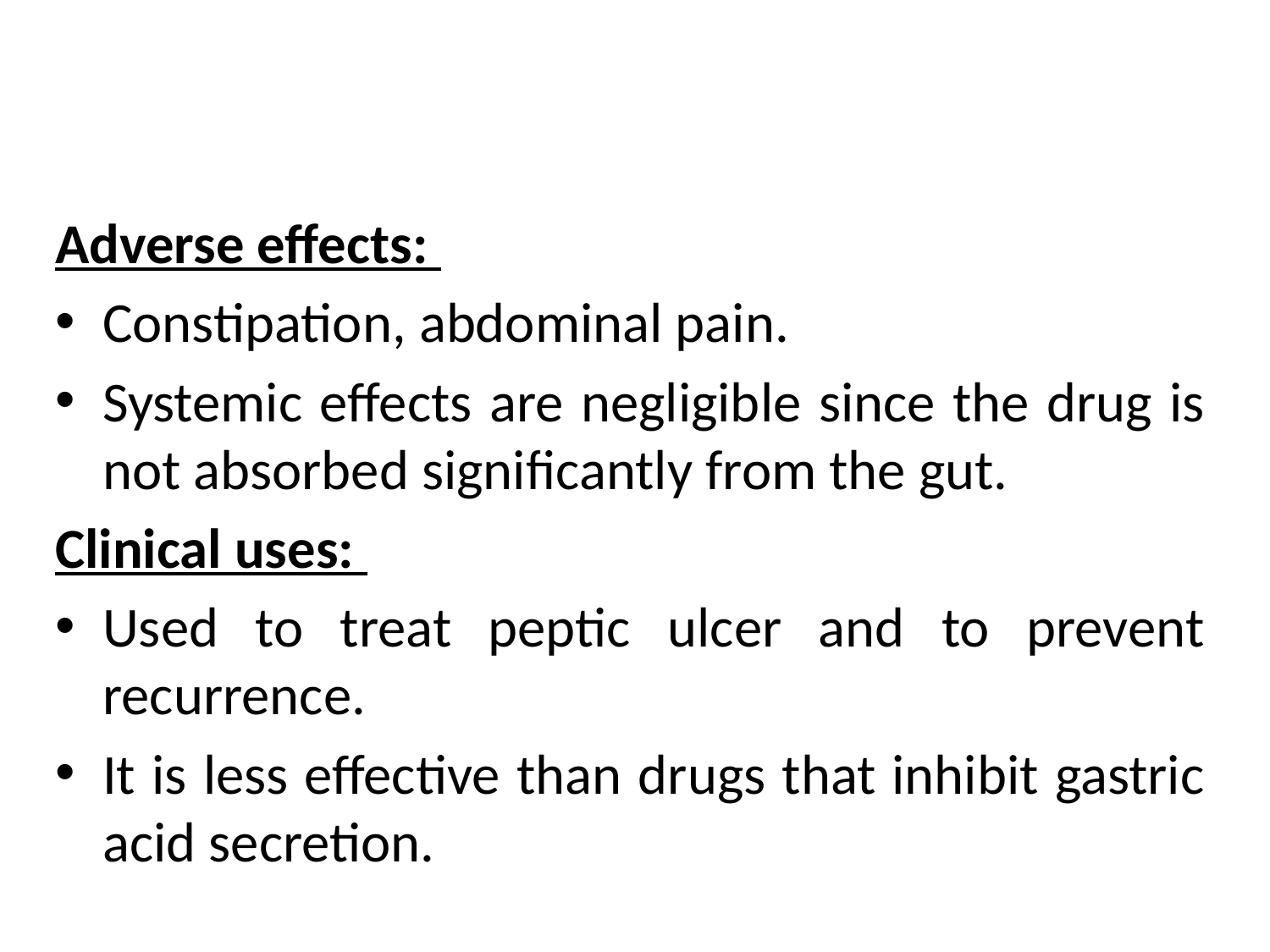

#
Adverse effects:
Constipation, abdominal pain.
Systemic effects are negligible since the drug is not absorbed significantly from the gut.
Clinical uses:
Used to treat peptic ulcer and to prevent recurrence.
It is less effective than drugs that inhibit gastric acid secretion.